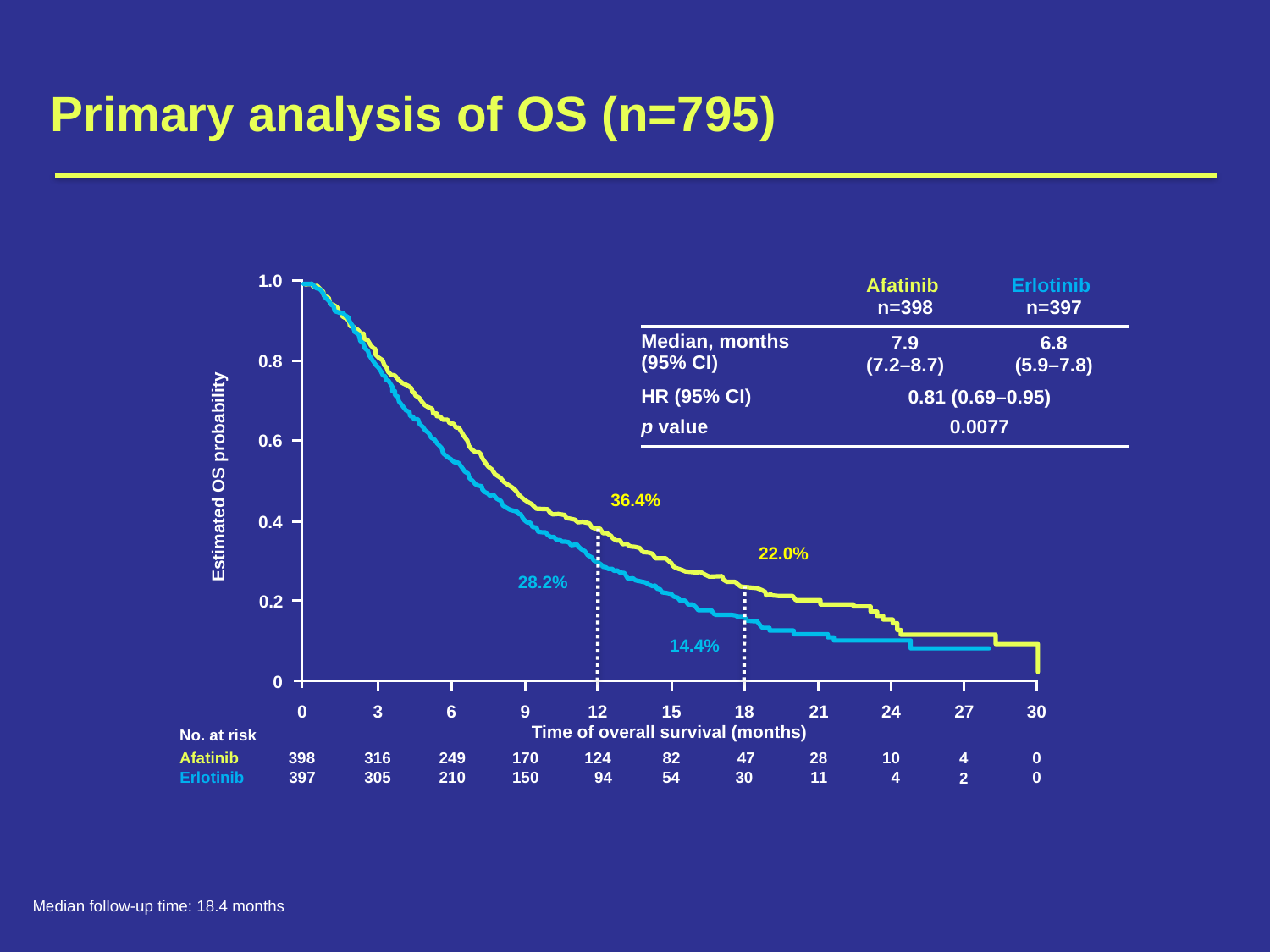

# Primary analysis of OS (n=795)
1.0
0.8
0.6
Estimated OS probability
0.4
0.2
0

36.4%
22.0%
28.2%
14.4%
3
6
9
12
15
18
21
24
27
30
0
Time of overall survival (months)
|  | Afatinib n=398 | Erlotinib n=397 |
| --- | --- | --- |
| Median, months (95% CI) | 7.9 (7.2–8.7) | 6.8 (5.9–7.8) |
| HR (95% CI) | 0.81 (0.69–0.95) |  |
| p value | 0.0077 |  |
No. at risk
4
124
316
28
82
Afatinib
170
10
47
398
0
249
30
150
54
11
210
397
0
305
94
4
Erlotinib
2
Median follow-up time: 18.4 months